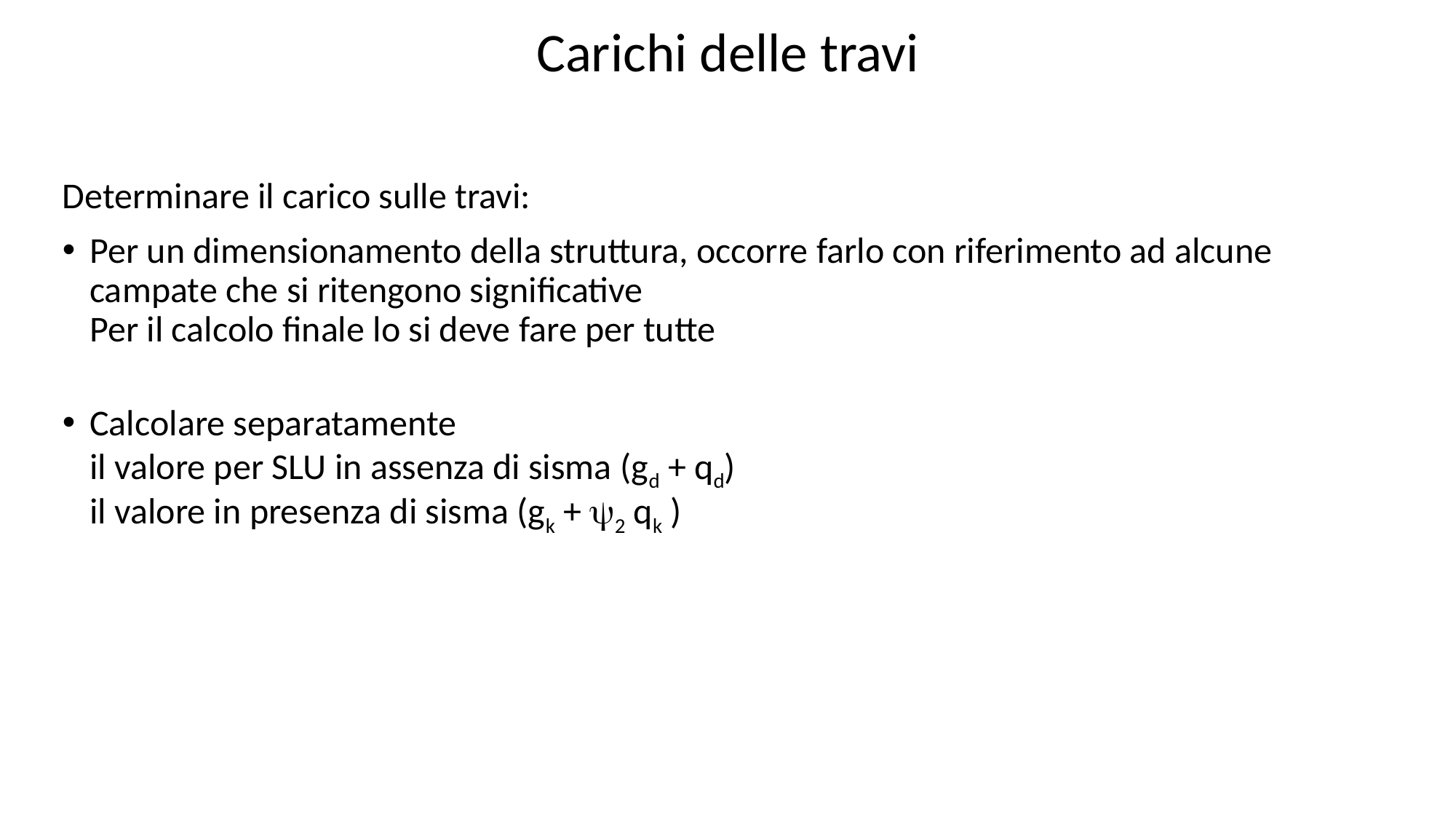

# Carichi delle travi
Determinare il carico sulle travi:
Per un dimensionamento della struttura, occorre farlo con riferimento ad alcune campate che si ritengono significative
Per il calcolo finale lo si deve fare per tutte
Calcolare separatamente
il valore per SLU in assenza di sisma (gd + qd)
il valore in presenza di sisma (gk + ψ2 qk )